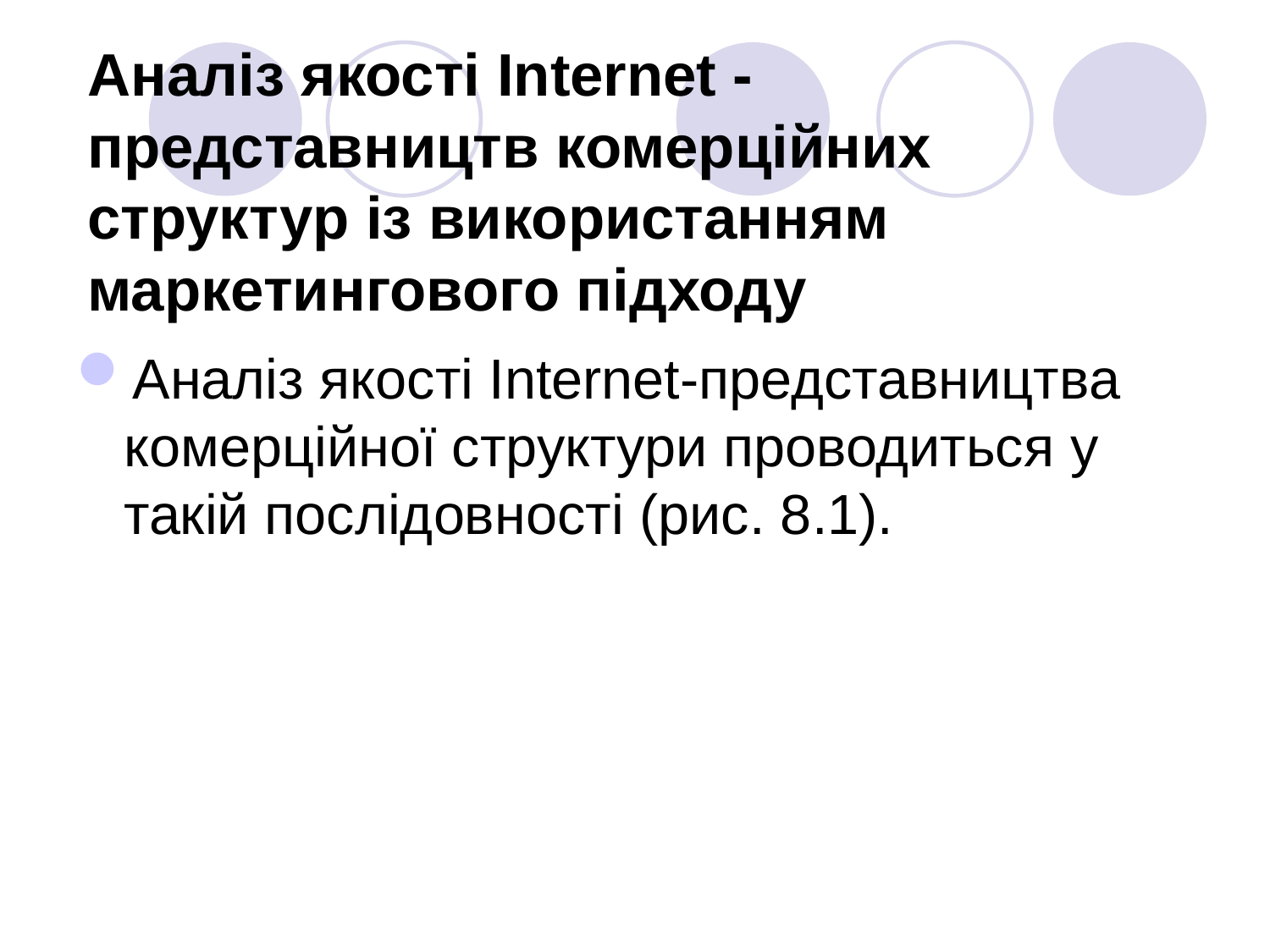

# Аналіз якості Internet - представництв комерційних структур із використанням маркетингового підходу
Аналіз якості Internet-представництва комерційної структури проводиться у такій послідовності (рис. 8.1).